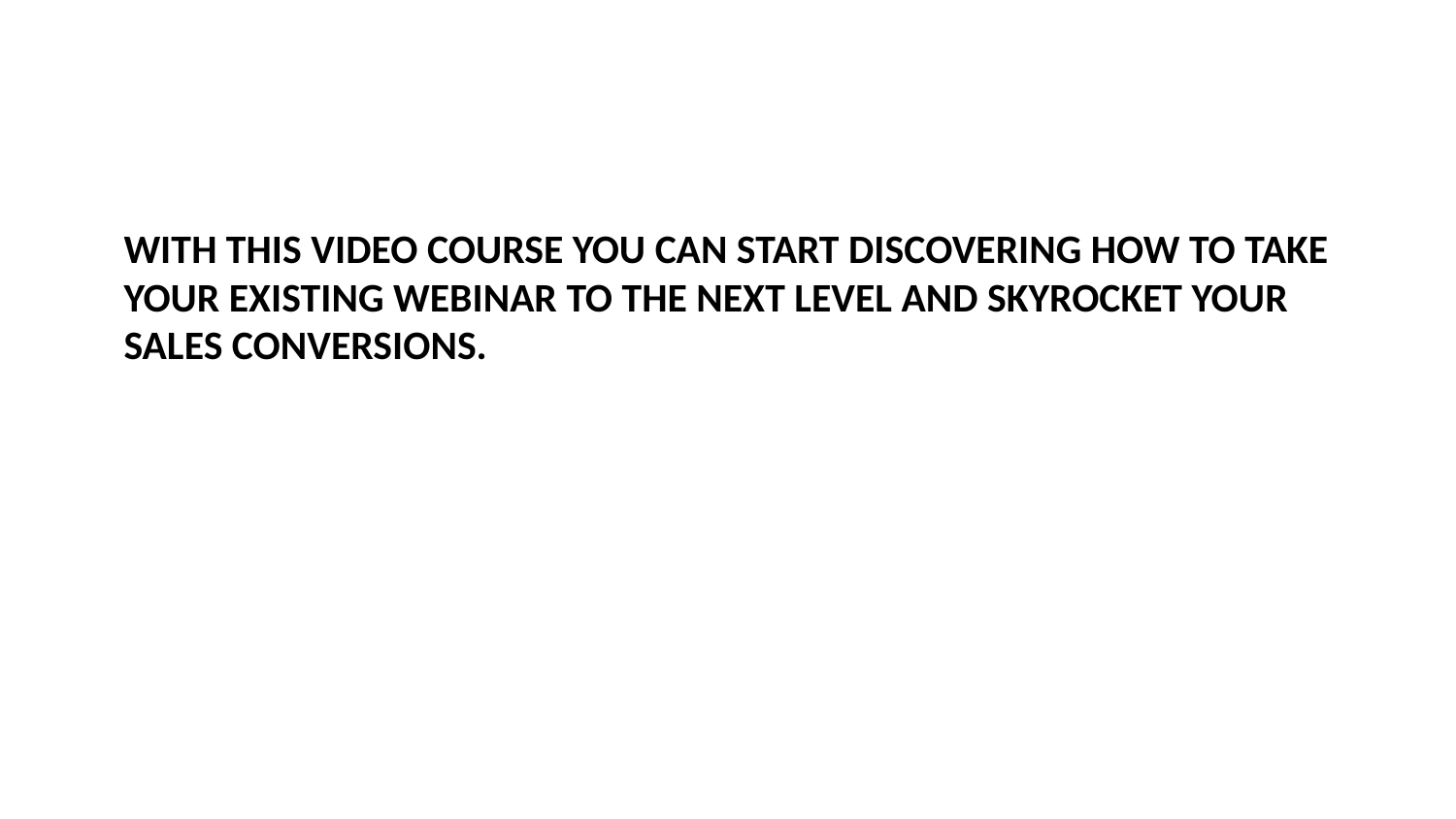

# With this video course you can start discovering how to take your existing webinar to the next level and skyrocket your sales conversions.